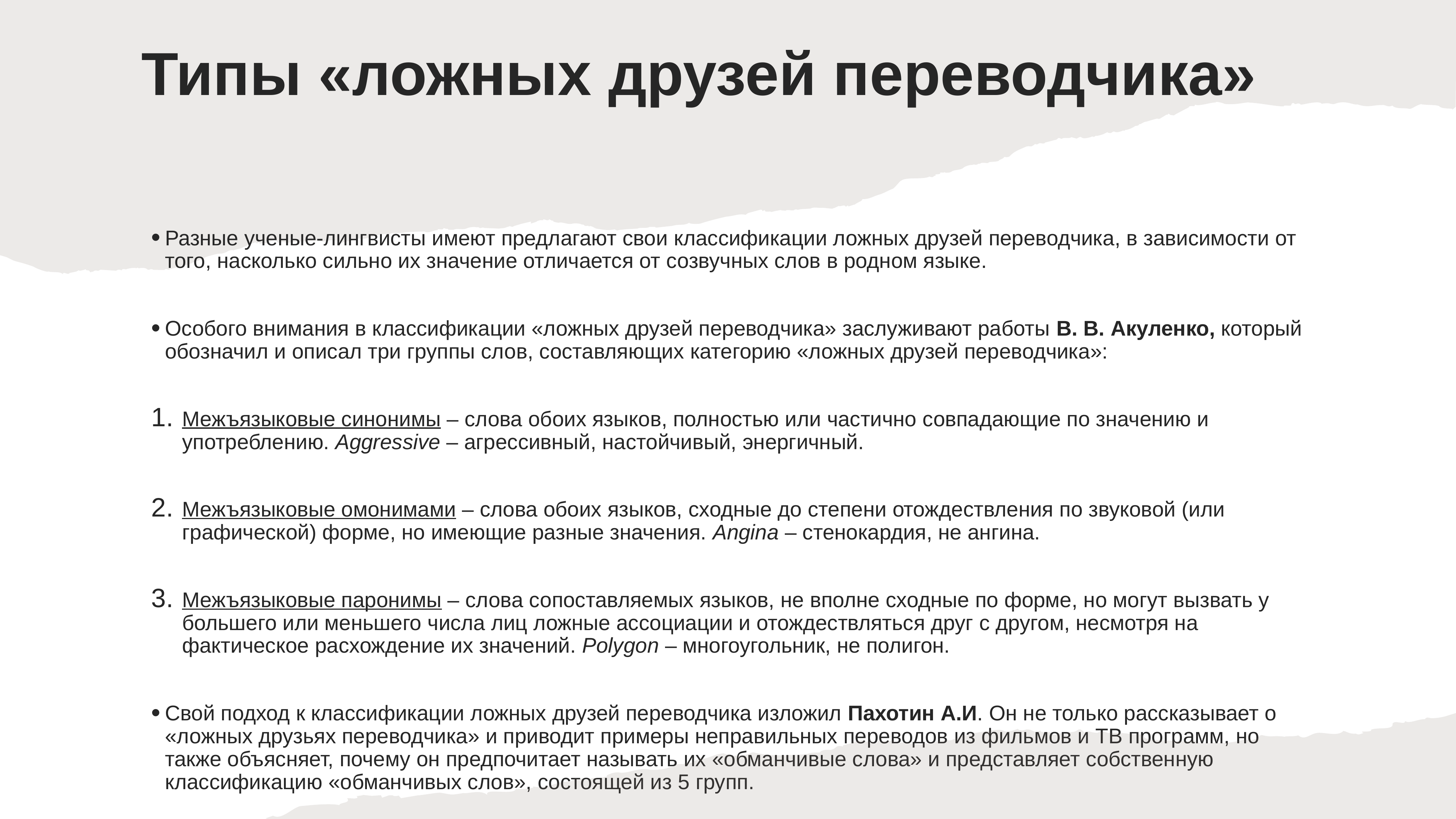

# Типы «ложных друзей переводчика»
Разные ученые-лингвисты имеют предлагают свои классификации ложных друзей переводчика, в зависимости от того, насколько сильно их значение отличается от созвучных слов в родном языке.
Особого внимания в классификации «ложных друзей переводчика» заслуживают работы В. В. Акуленко, который обозначил и описал три группы слов, составляющих категорию «ложных друзей переводчика»:
Межъязыковые синонимы – слова обоих языков, полностью или частично совпадающие по значению и употреблению. Aggressive – агрессивный, настойчивый, энергичный.
Межъязыковые омонимами – слова обоих языков, сходные до степени отождествления по звуковой (или графической) форме, но имеющие разные значения. Angina – стенокардия, не ангина.
Межъязыковые паронимы – слова сопоставляемых языков, не вполне сходные по форме, но могут вызвать у большего или меньшего числа лиц ложные ассоциации и отождествляться друг с другом, несмотря на фактическое расхождение их значений. Polygon – многоугольник, не полигон.
Свой подход к классификации ложных друзей переводчика изложил Пахотин А.И. Он не только рассказывает о «ложных друзьях переводчика» и приводит примеры неправильных переводов из фильмов и ТВ программ, но также объясняет, почему он предпочитает называть их «обманчивые слова» и представляет собственную классификацию «обманчивых слов», состоящей из 5 групп.
В.Н. Комиссаров рассмотрел термин «ложные друзья» переводчика в структуре английского высказывания           It is a long lane that has no turning.